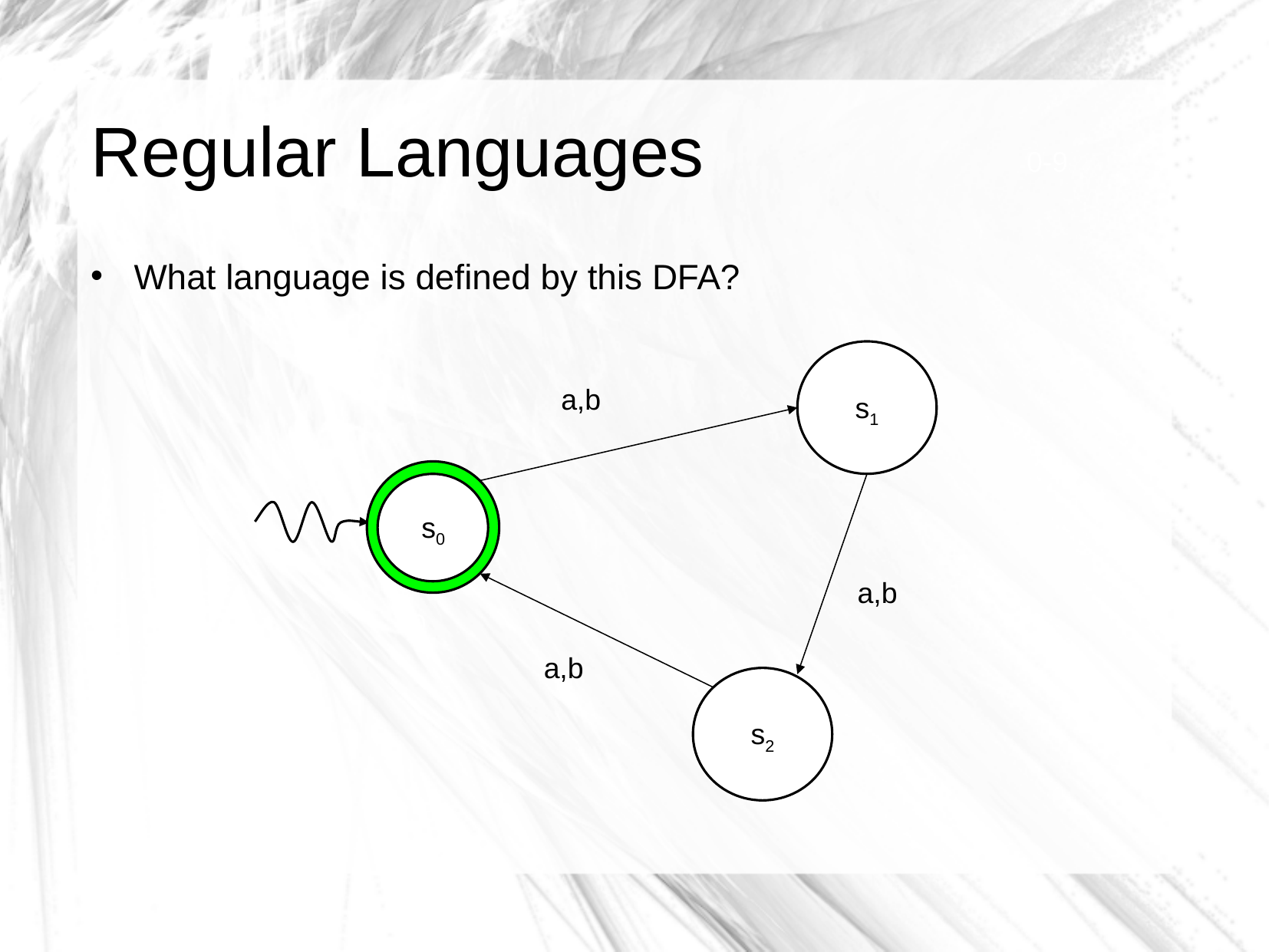

# Regular Languages
0-9
What language is defined by this DFA?
s1
a,b

  s0

a,b
0
a,b
s2